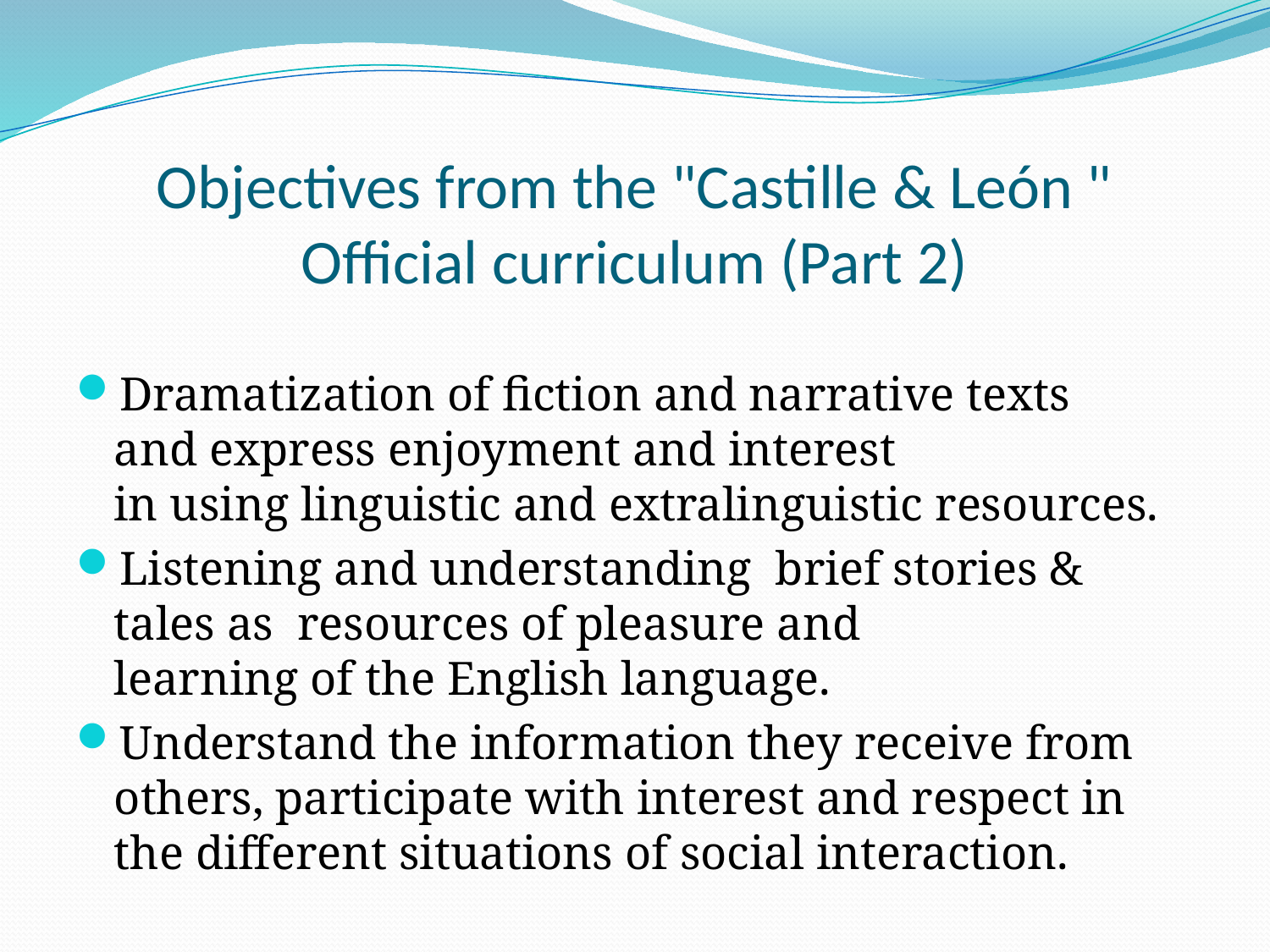

# Objectives from the "Castille & León " Official curriculum (Part 2)
Dramatization of fiction and narrative texts and express enjoyment and interest in using linguistic and extralinguistic resources.
Listening and understanding  brief stories & tales as  resources of pleasure and
learning of the English language.
Understand the information they receive from others, participate with interest and respect in the different situations of social interaction.